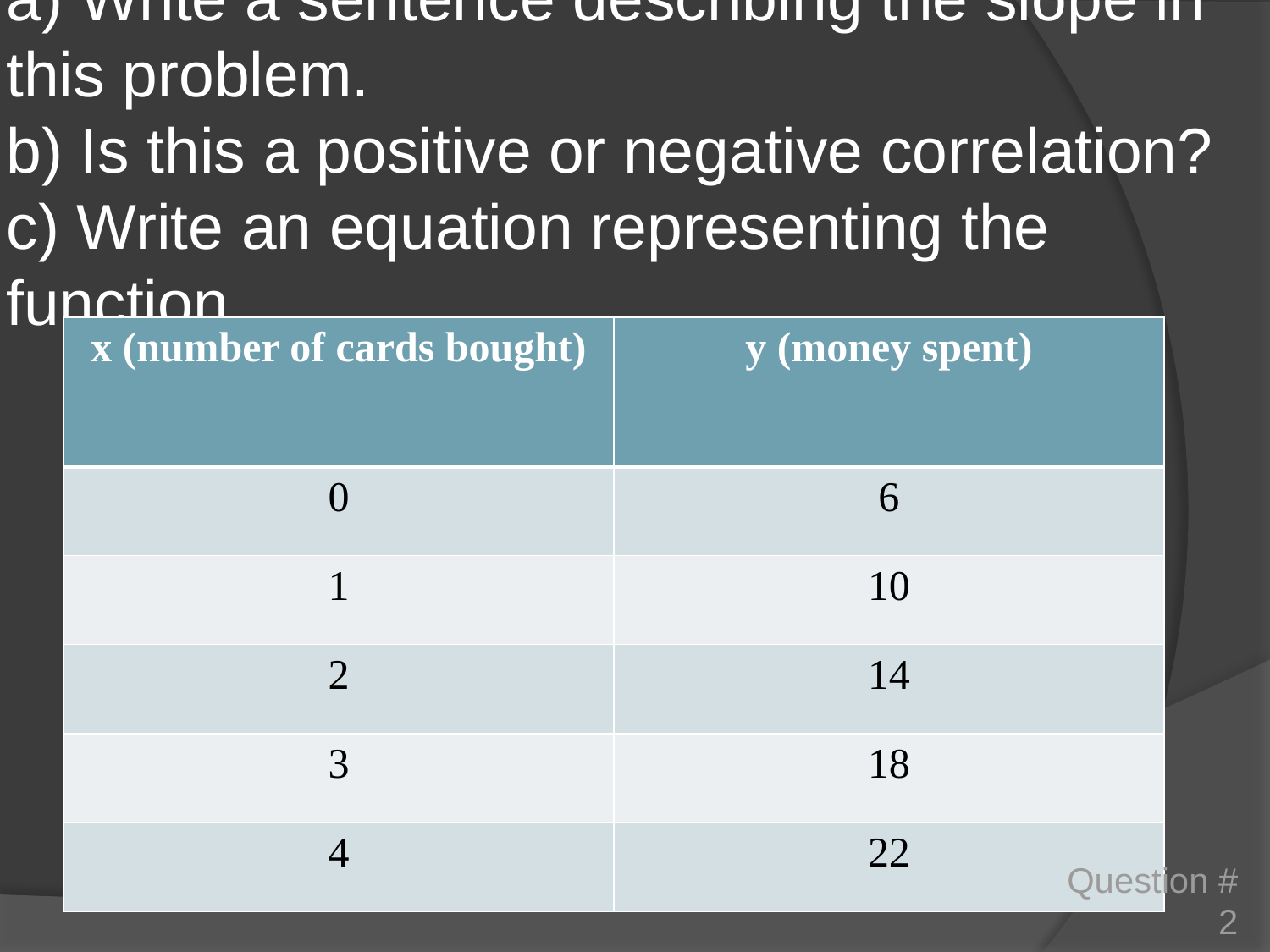

# a) Write a sentence describing the slope in this problem. b) Is this a positive or negative correlation? c) Write an equation representing the function.
| x (number of cards bought) | y (money spent) |
| --- | --- |
| 0 | 6 |
| 1 | 10 |
| 2 | 14 |
| 3 | 18 |
| 4 | 22 |
Question #2